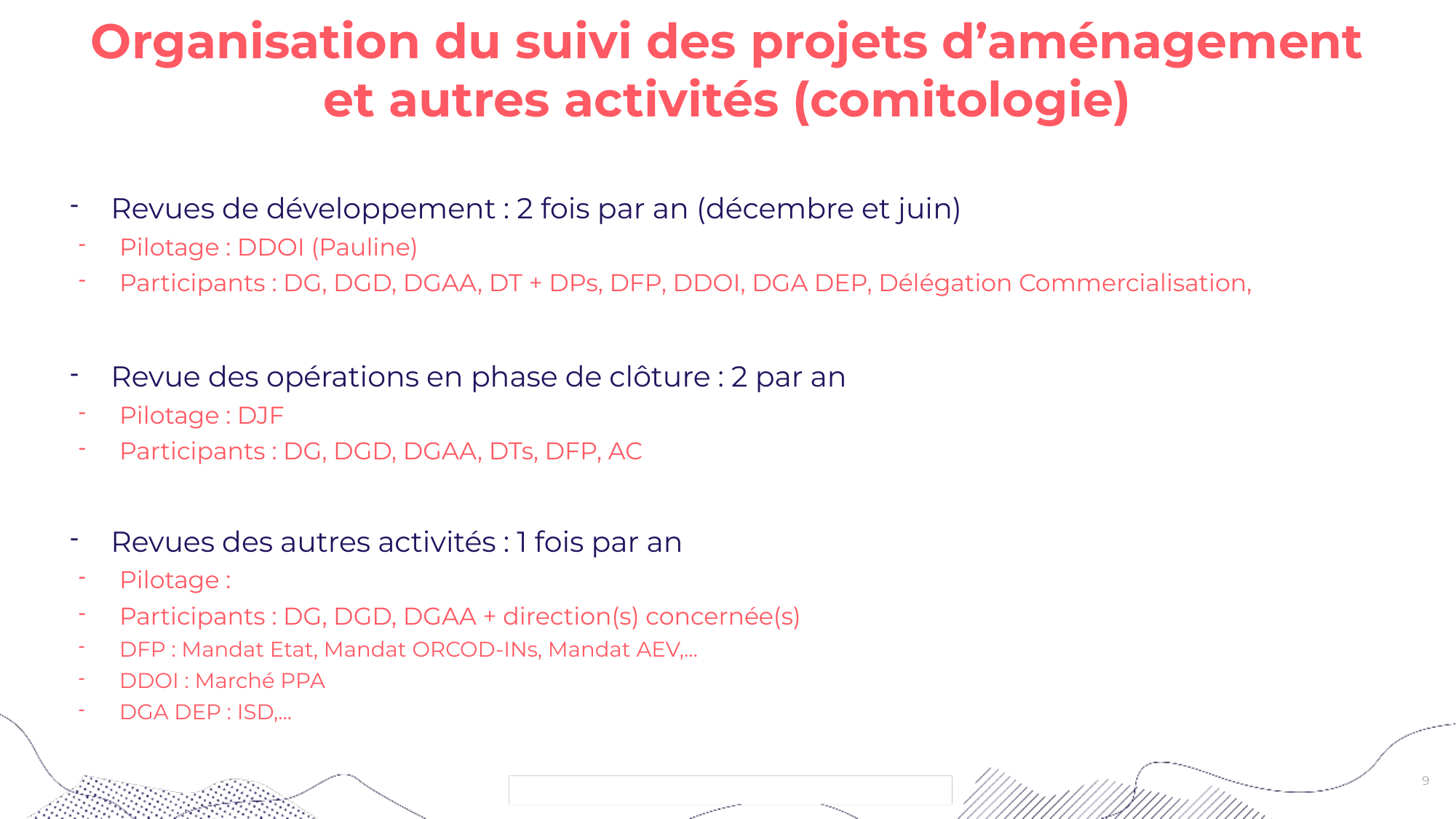

# Organisation du suivi des projets d’aménagement et autres activités (comitologie)

Revues de développement : 2 fois par an (décembre et juin)
Pilotage : DDOI (Pauline)
Participants : DG, DGD, DGAA, DT + DPs, DFP, DDOI, DGA DEP, Délégation Commercialisation,

Revue des opérations en phase de clôture : 2 par an
Pilotage : DJF
Participants : DG, DGD, DGAA, DTs, DFP, AC

Revues des autres activités : 1 fois par an
Pilotage :
Participants : DG, DGD, DGAA + direction(s) concernée(s)
DFP : Mandat Etat, Mandat ORCOD-INs, Mandat AEV,…
DDOI : Marché PPA
DGA DEP : ISD,…

9